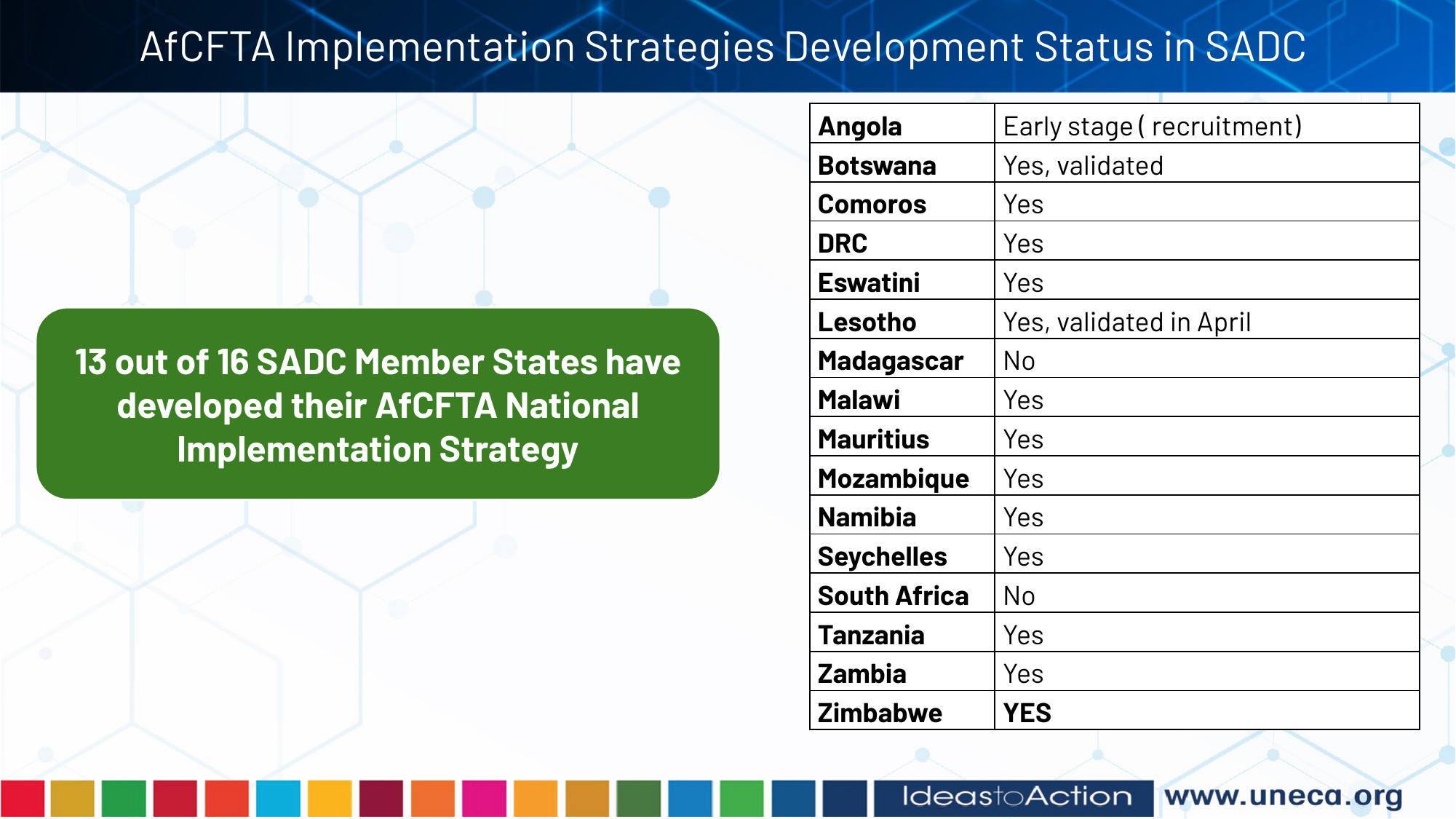

# AfCFTA Implementation Strategies Development Status in SADC
| Angola | Early stage ( recruitment) |
| --- | --- |
| Botswana | Yes, validated |
| Comoros | Yes |
| DRC | Yes |
| Eswatini | Yes |
| Lesotho | Yes, validated in April |
| Madagascar | No |
| Malawi | Yes |
| Mauritius | Yes |
| Mozambique | Yes |
| Namibia | Yes |
| Seychelles | Yes |
| South Africa | No |
| Tanzania | Yes |
| Zambia | Yes |
| Zimbabwe | YES |
13 out of 16 SADC Member States have developed their AfCFTA National Implementation Strategy